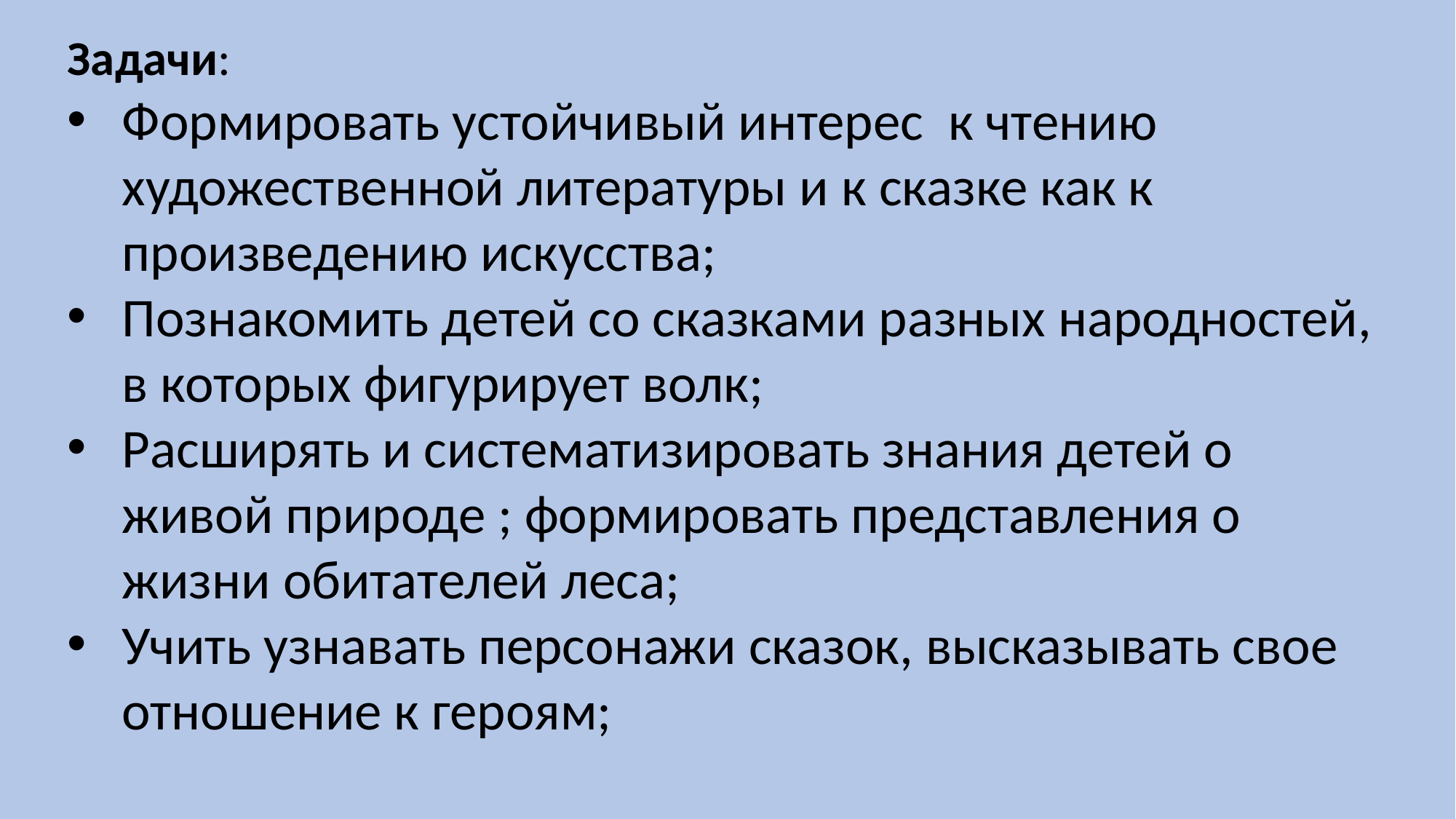

Задачи:
Формировать устойчивый интерес  к чтению художественной литературы и к сказке как к произведению искусства;
Познакомить детей со сказками разных народностей, в которых фигурирует волк;
Расширять и систематизировать знания детей о живой природе ; формировать представления о жизни обитателей леса;
Учить узнавать персонажи сказок, высказывать свое отношение к героям;